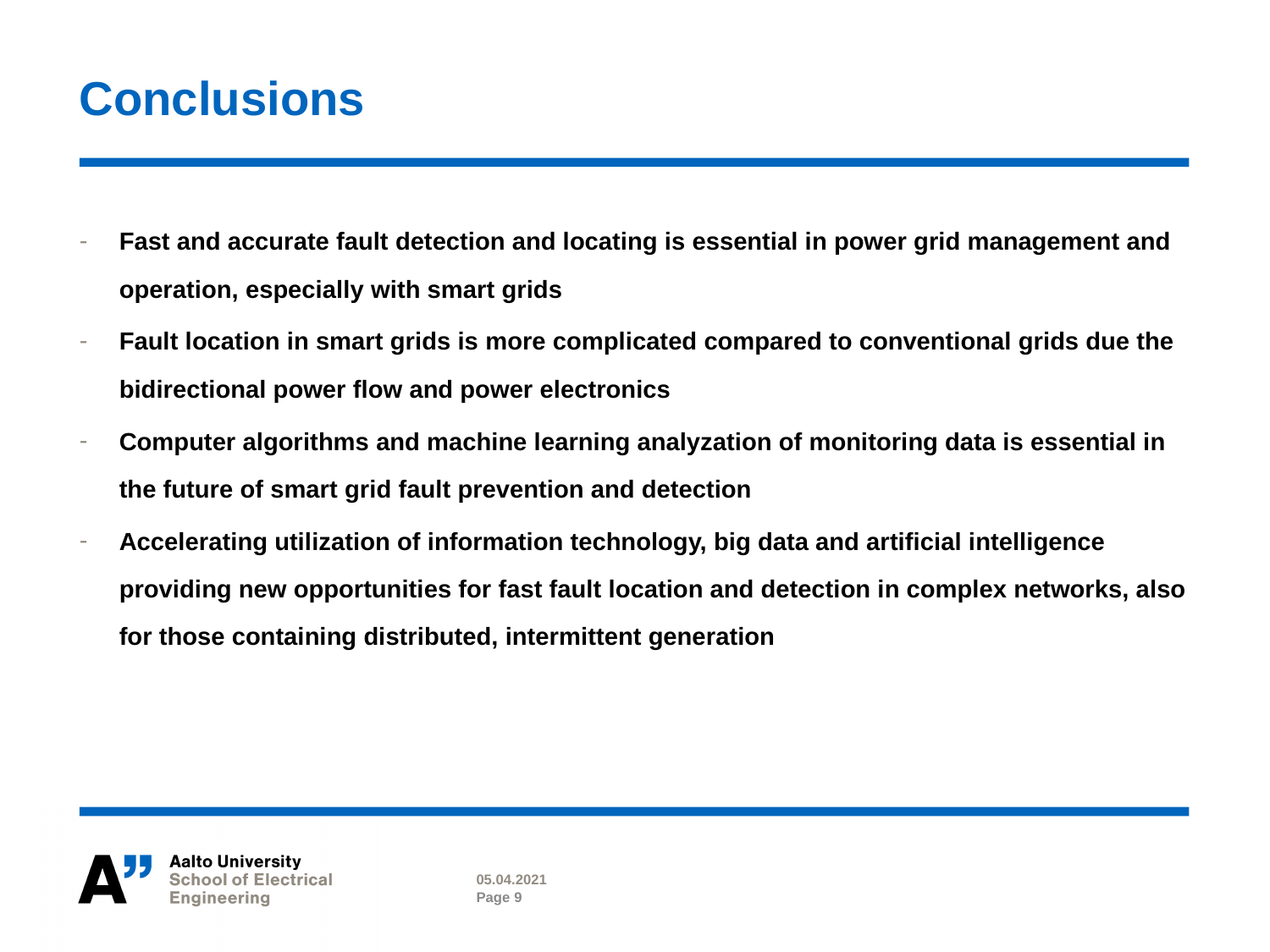

# Conclusions
Fast and accurate fault detection and locating is essential in power grid management and operation, especially with smart grids
Fault location in smart grids is more complicated compared to conventional grids due the bidirectional power flow and power electronics
Computer algorithms and machine learning analyzation of monitoring data is essential in the future of smart grid fault prevention and detection
Accelerating utilization of information technology, big data and artificial intelligence providing new opportunities for fast fault location and detection in complex networks, also for those containing distributed, intermittent generation

05.04.2021

Page 9